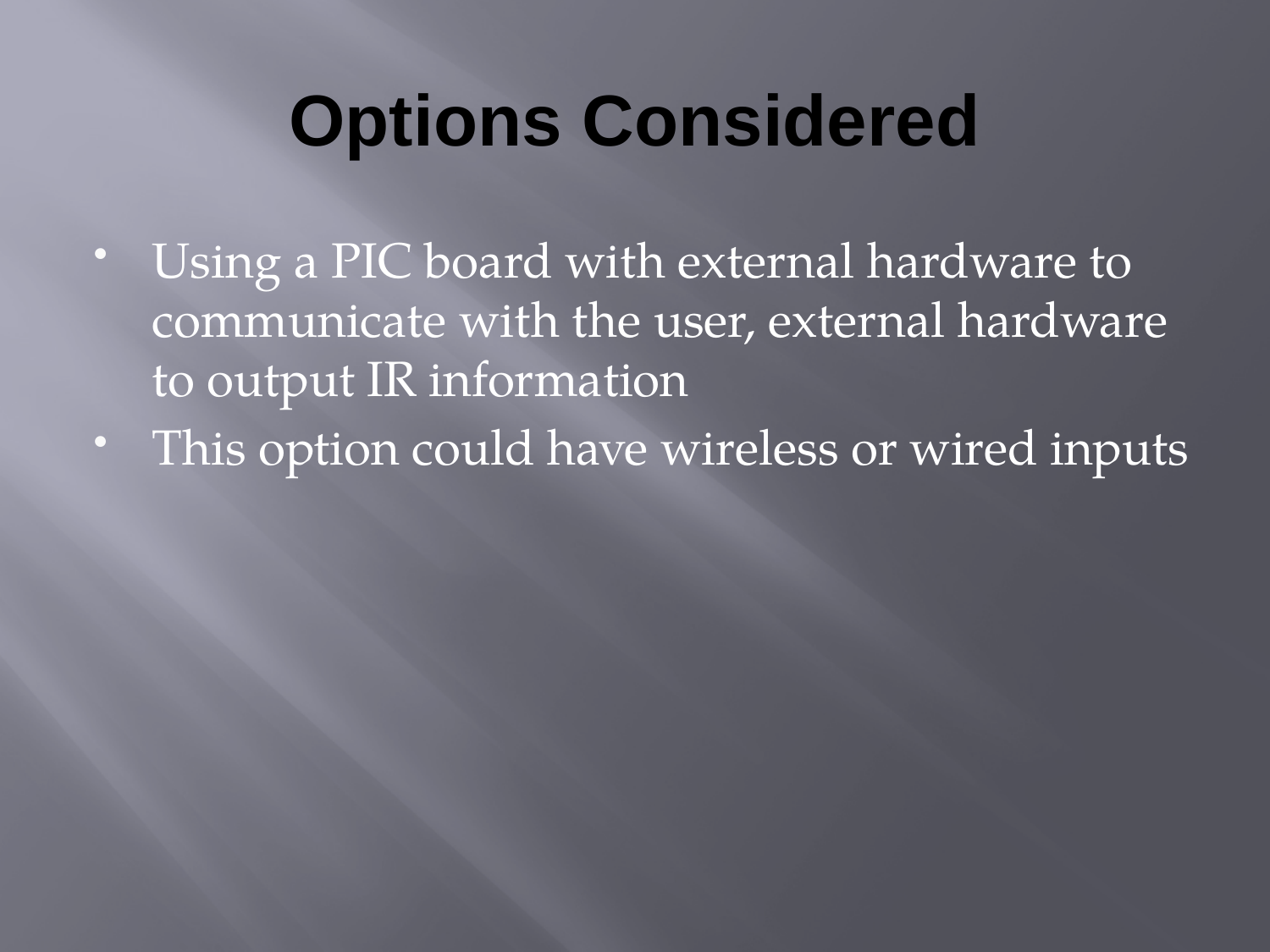

# Options Considered
Using a PIC board with external hardware to communicate with the user, external hardware to output IR information
This option could have wireless or wired inputs